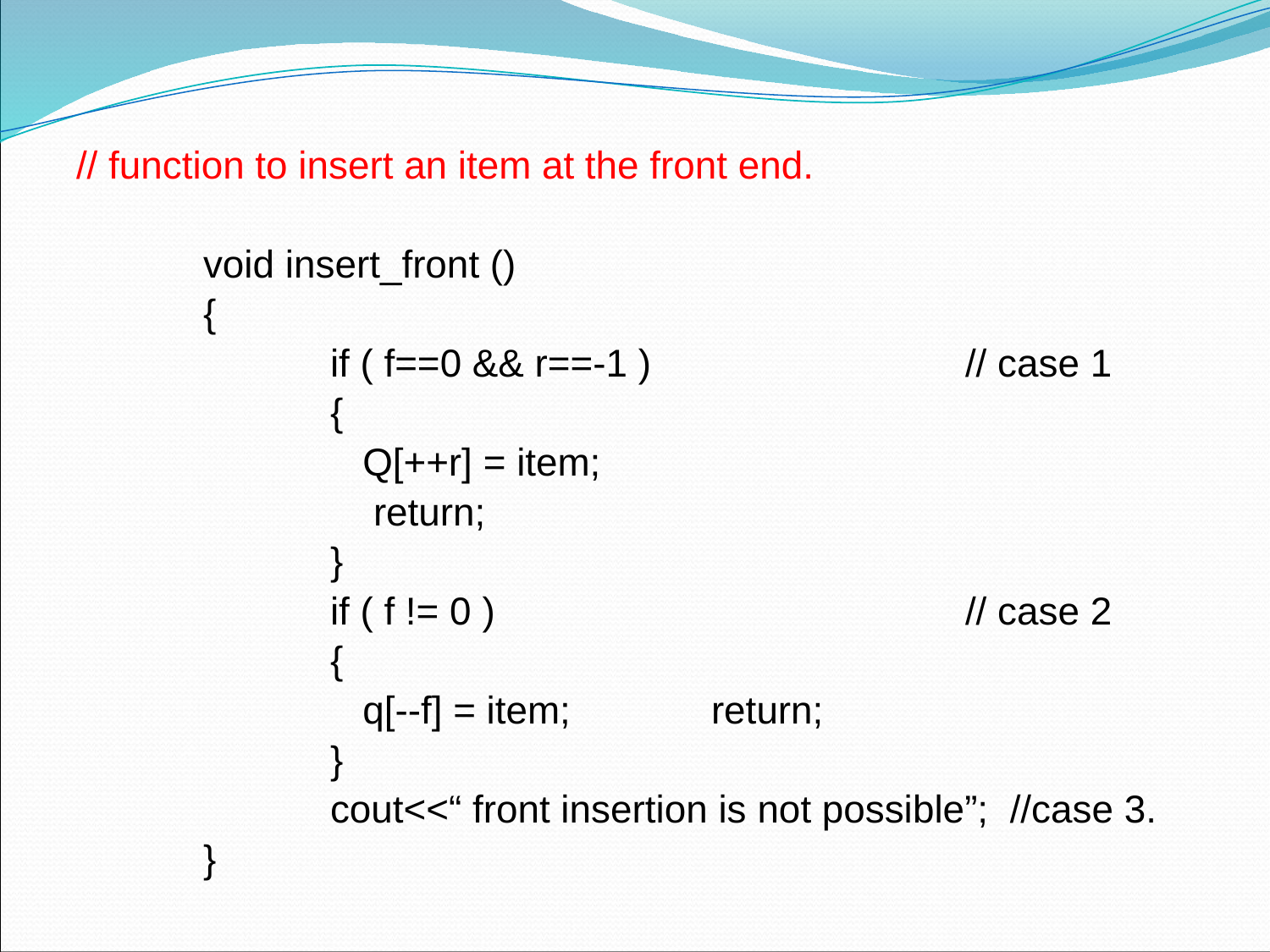

// function to insert an item at the front end.

	void insert_front ()
	{
		if ( f==0 && r==-1 )			// case 1
		{
		   Q[++r] = item;
		    return;
		}
		if ( f != 0 )				// case 2
		{
	     	   q[--f] = item;		return;
		}
		cout<<“ front insertion is not possible”;  //case 3.
	}